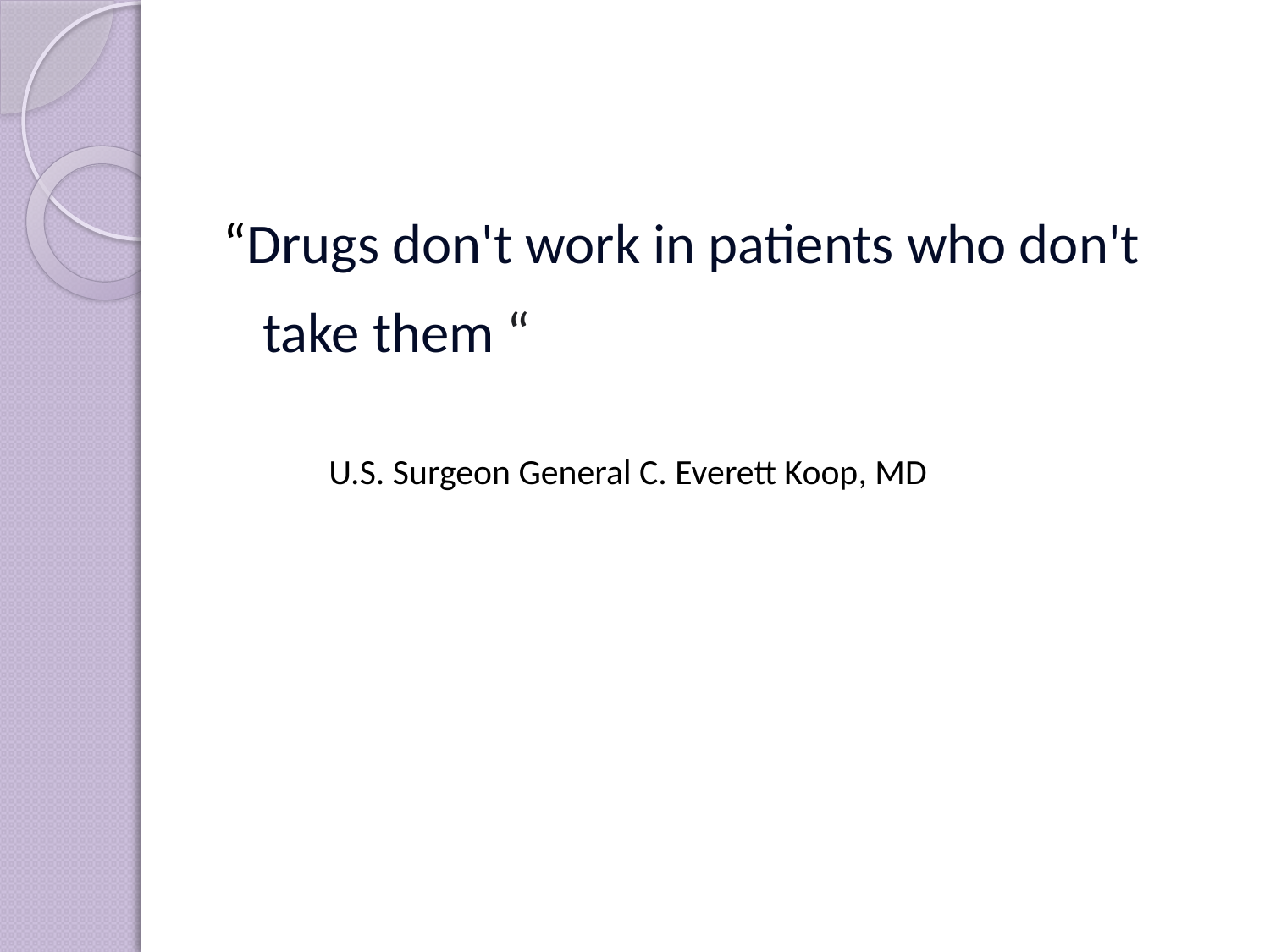

“Drugs don't work in patients who don't take them “
      U.S. Surgeon General C. Everett Koop, MD